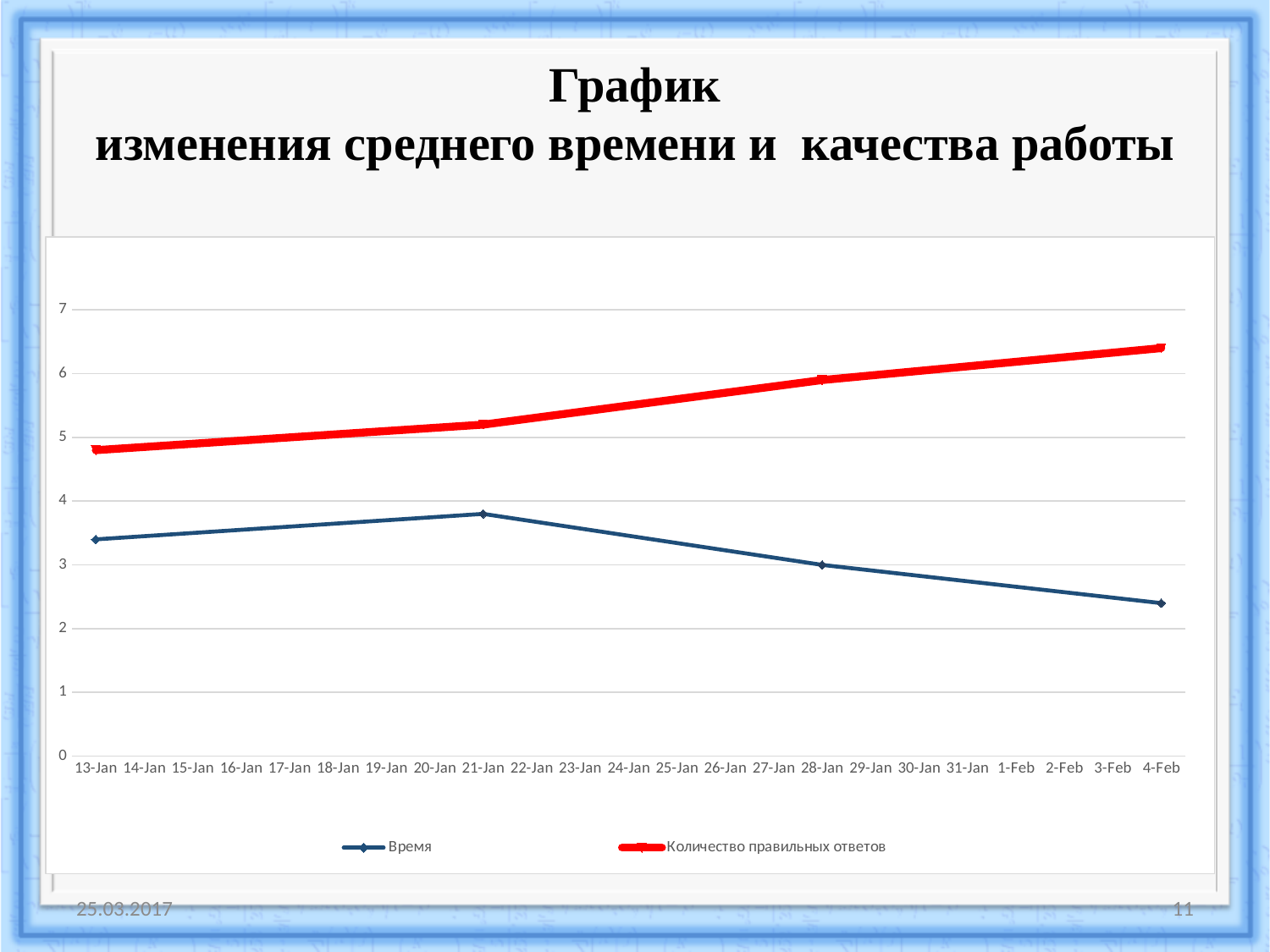

# График изменения среднего времени и  качества работы

### Chart

| Category | Время | Количество правильных ответов |
|---|---|---|
| 42748 | 3.4 | 4.8 |
| 42756 | 3.8 | 5.2 |
| 42763 | 3.0 | 5.9 |
| 42770 | 2.4 | 6.4 |
25.03.2017
11